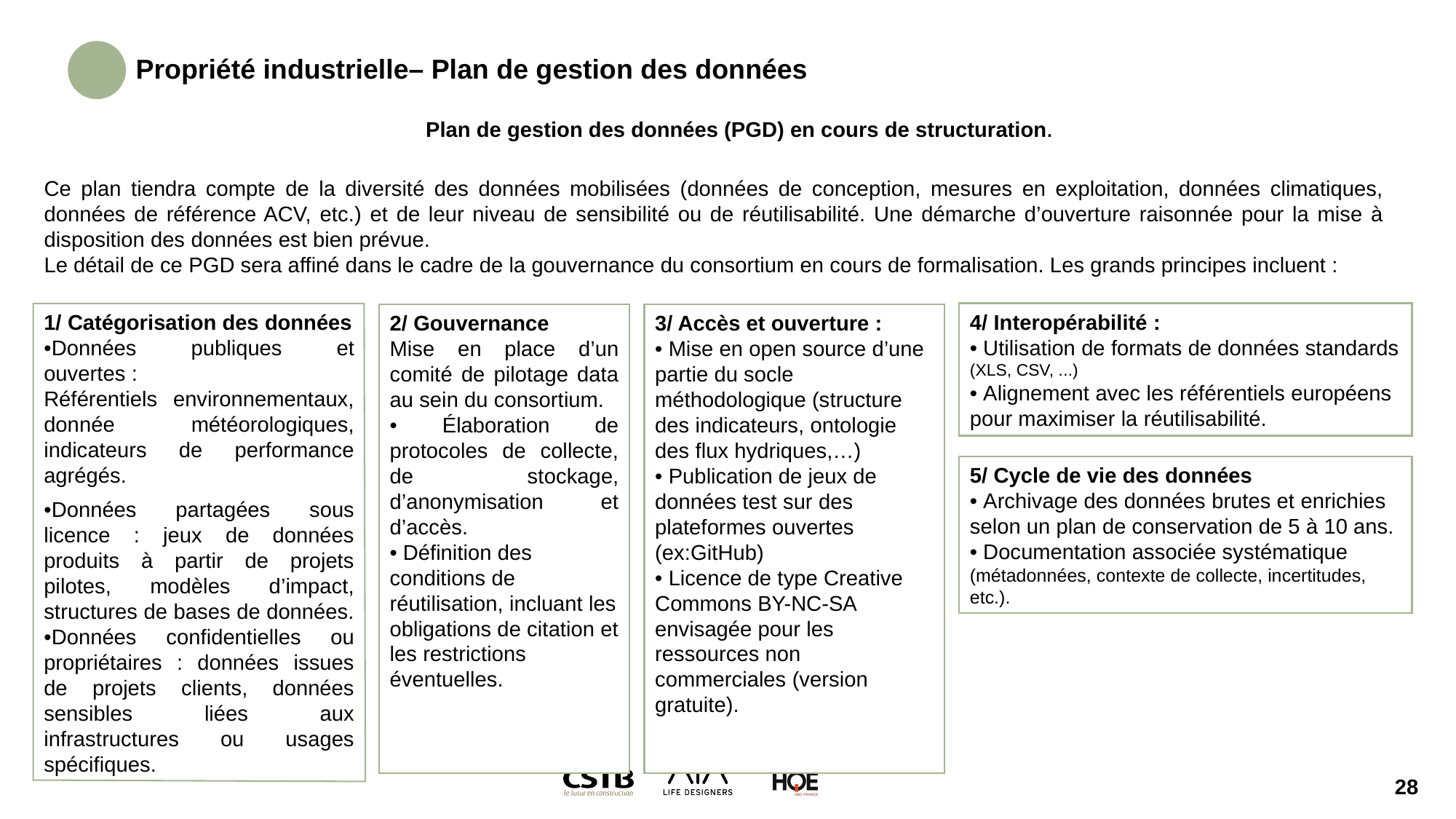

# Propriété industrielle– Plan de gestion des données
Plan de gestion des données (PGD) en cours de structuration.

Ce plan tiendra compte de la diversité des données mobilisées (données de conception, mesures en exploitation, données climatiques, données de référence ACV, etc.) et de leur niveau de sensibilité ou de réutilisabilité. Une démarche d’ouverture raisonnée pour la mise à disposition des données est bien prévue.
Le détail de ce PGD sera affiné dans le cadre de la gouvernance du consortium en cours de formalisation. Les grands principes incluent :
4/ Interopérabilité :
• Utilisation de formats de données standards (XLS, CSV, ...)
• Alignement avec les référentiels européens pour maximiser la réutilisabilité.
1/ Catégorisation des données
•Données publiques et ouvertes :
Référentiels environnementaux, donnée météorologiques, indicateurs de performance agrégés.
•Données partagées sous licence : jeux de données produits à partir de projets pilotes, modèles d’impact, structures de bases de données.
•Données confidentielles ou propriétaires : données issues de projets clients, données sensibles liées aux infrastructures ou usages spécifiques.
2/ Gouvernance
Mise en place d’un comité de pilotage data au sein du consortium.
• Élaboration de protocoles de collecte, de stockage, d’anonymisation et d’accès.
• Définition des conditions de réutilisation, incluant les obligations de citation et les restrictions éventuelles.

3/ Accès et ouverture :
• Mise en open source d’une partie du socle méthodologique (structure des indicateurs, ontologie des flux hydriques,…)
• Publication de jeux de données test sur des plateformes ouvertes (ex:GitHub)
• Licence de type Creative Commons BY-NC-SA envisagée pour les ressources non commerciales (version gratuite).

5/ Cycle de vie des données
• Archivage des données brutes et enrichies selon un plan de conservation de 5 à 10 ans.
• Documentation associée systématique (métadonnées, contexte de collecte, incertitudes, etc.).